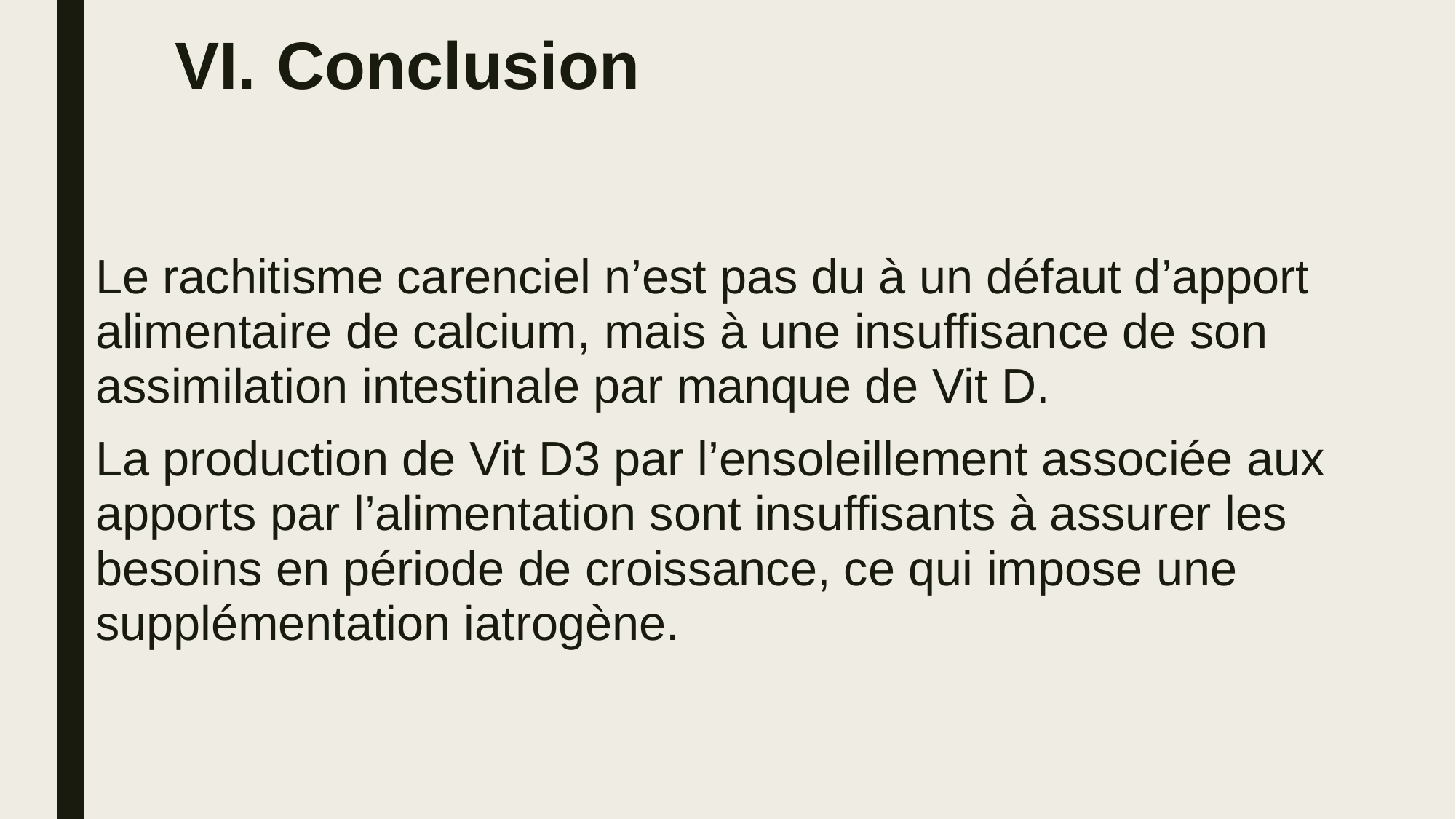

# Conclusion

Le rachitisme carenciel n’est pas du à un défaut d’apport alimentaire de calcium, mais à une insuffisance de son assimilation intestinale par manque de Vit D.
La production de Vit D3 par l’ensoleillement associée aux apports par l’alimentation sont insuffisants à assurer les besoins en période de croissance, ce qui impose une supplémentation iatrogène.